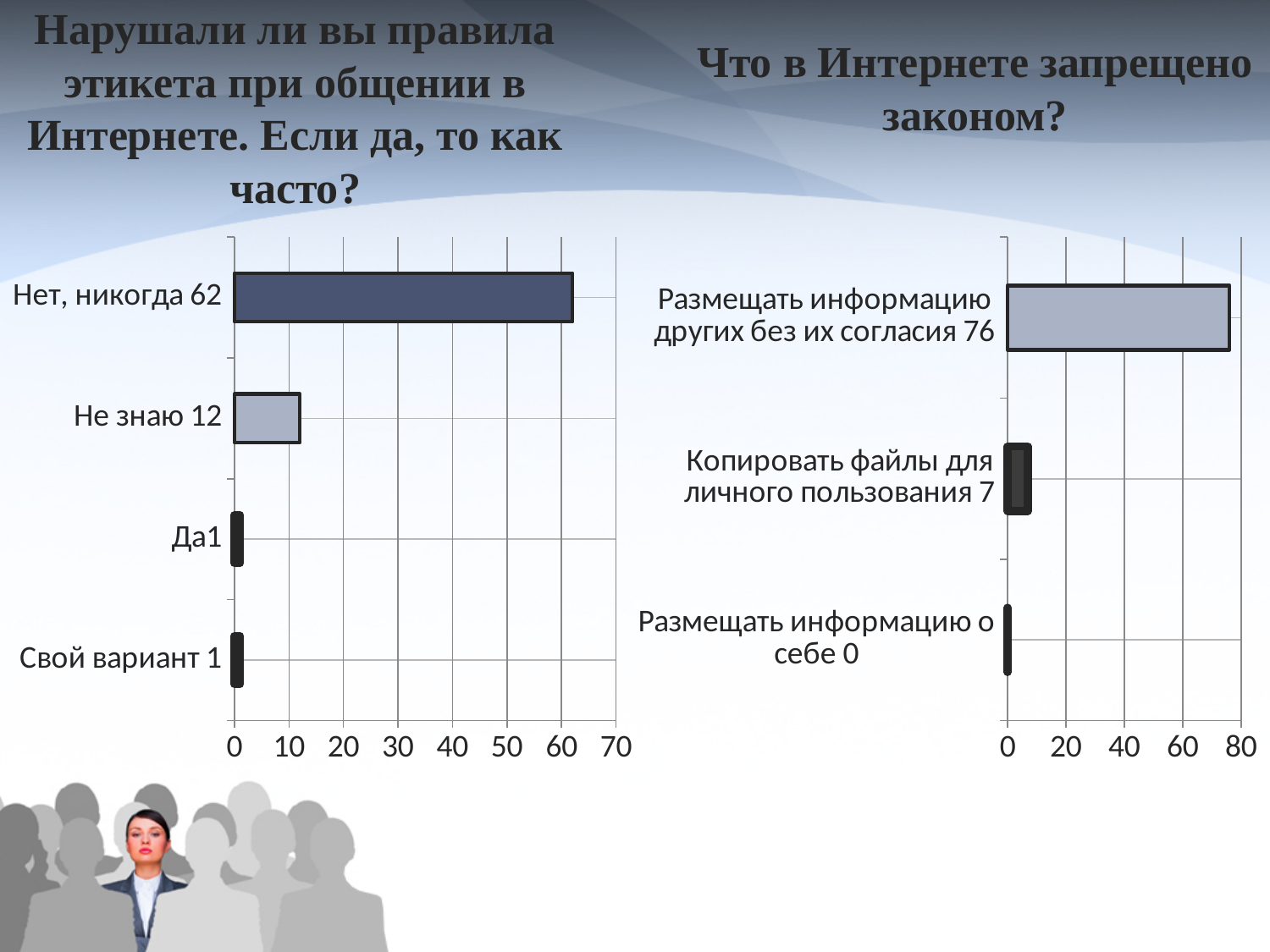

Что в Интернете запрещено законом?
# Нарушали ли вы правила этикета при общении в Интернете. Если да, то как часто?

### Chart

| Category | Столбец1 |
|---|---|
| Свой вариант 1 | 1.0 |
| Да1 | 1.0 |
| Не знаю 12 | 12.0 |
| Нет, никогда 62 | 62.0 |

### Chart

| Category | Столбец1 |
|---|---|
| Размещать информацию о себе 0 | 0.0 |
| Копировать файлы для личного пользования 7 | 7.0 |
| Размещать информацию других без их согласия 76 | 76.0 |